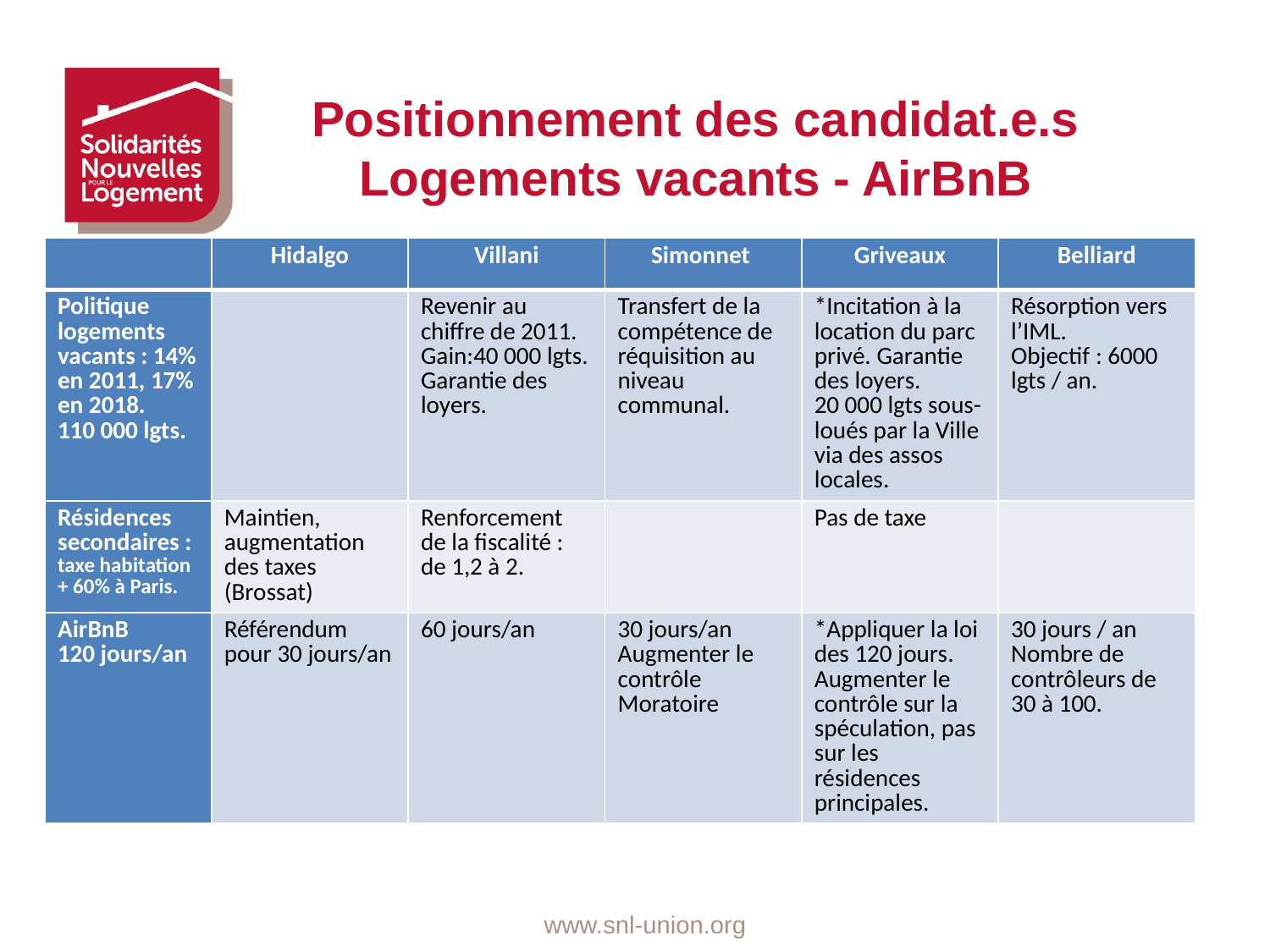

# Positionnement des candidat.e.s Logements vacants - AirBnB
|  | Hidalgo | Villani | Simonnet | Griveaux | Belliard |
| --- | --- | --- | --- | --- | --- |
| Politique logements vacants : 14% en 2011, 17% en 2018. 110 000 lgts. |  | Revenir au chiffre de 2011. Gain:40 000 lgts. Garantie des loyers. | Transfert de la compétence de réquisition au niveau communal. | \*Incitation à la location du parc privé. Garantie des loyers. 20 000 lgts sous-loués par la Ville via des assos locales. | Résorption vers l’IML. Objectif : 6000 lgts / an. |
| Résidences secondaires : taxe habitation + 60% à Paris. | Maintien, augmentation des taxes (Brossat) | Renforcement de la fiscalité : de 1,2 à 2. |  | Pas de taxe |  |
| AirBnB 120 jours/an | Référendum pour 30 jours/an | 60 jours/an | 30 jours/an Augmenter le contrôle Moratoire | \*Appliquer la loi des 120 jours. Augmenter le contrôle sur la spéculation, pas sur les résidences principales. | 30 jours / an Nombre de contrôleurs de 30 à 100. |